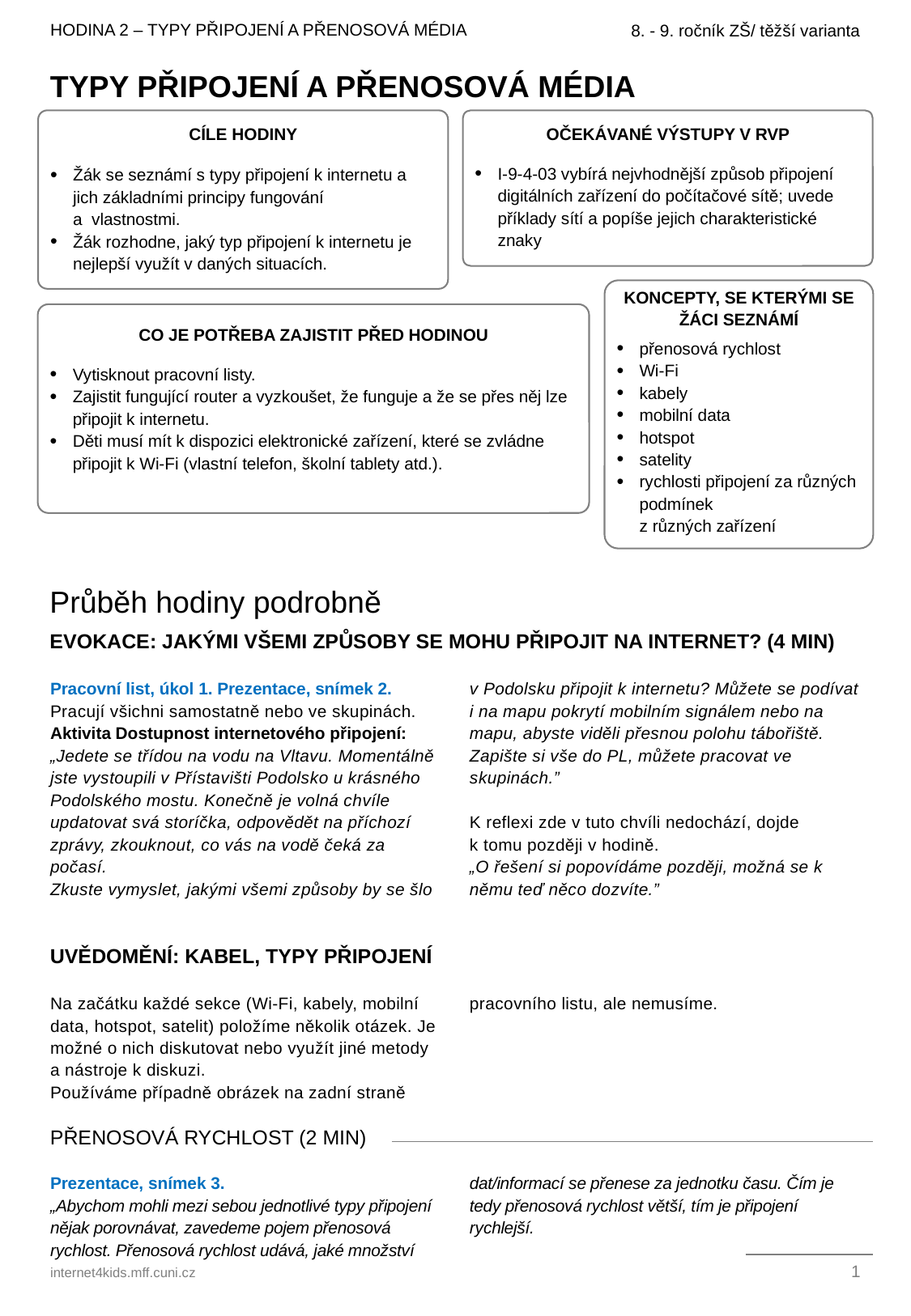

HODINA 2 – TYPY PŘIPOJENÍ A PŘENOSOVÁ MÉDIA
8. - 9. ročník ZŠ/ těžší varianta
TYPY PŘIPOJENÍ A PŘENOSOVÁ MÉDIA
CÍLE HODINY
OČEKÁVANÉ VÝSTUPY V RVP

I-9-4-03 vybírá nejvhodnější způsob připojení digitálních zařízení do počítačové sítě; uvede příklady sítí a popíše jejich charakteristické znaky
Žák se seznámí s typy připojení k internetu a jich základními principy fungování
a  vlastnostmi.
Žák rozhodne, jaký typ připojení k internetu je nejlepší využít v daných situacích.

KONCEPTY, SE KTERÝMI SE ŽÁCI SEZNÁMÍ

CO JE POTŘEBA ZAJISTIT PŘED HODINOU
přenosová rychlost
Wi-Fi
kabely
mobilní data
hotspot
satelity
rychlosti připojení za různých podmínek
z různých zařízení
Vytisknout pracovní listy.
Zajistit fungující router a vyzkoušet, že funguje a že se přes něj lze připojit k internetu.
Děti musí mít k dispozici elektronické zařízení, které se zvládne připojit k Wi-Fi (vlastní telefon, školní tablety atd.).
Průběh hodiny podrobně
Evokace: Jakými všemi způsoby se mohu připojit na internet? (4 min)
Pracovní list, úkol 1. Prezentace, snímek 2.
Pracují všichni samostatně nebo ve skupinách.
Aktivita Dostupnost internetového připojení: „Jedete se třídou na vodu na Vltavu. Momentálně jste vystoupili v Přístavišti Podolsko u krásného Podolského mostu. Konečně je volná chvíle updatovat svá storíčka, odpovědět na příchozí zprávy, zkouknout, co vás na vodě čeká za počasí.
Zkuste vymyslet, jakými všemi způsoby by se šlo v Podolsku připojit k internetu? Můžete se podívat i na mapu pokrytí mobilním signálem nebo na mapu, abyste viděli přesnou polohu tábořiště. Zapište si vše do PL, můžete pracovat ve skupinách.”
K reflexi zde v tuto chvíli nedochází, dojde
k tomu později v hodině.
„O řešení si popovídáme později, možná se k němu teď něco dozvíte.”
Uvědomění: Kabel, Typy připojení
Na začátku každé sekce (Wi-Fi, kabely, mobilní data, hotspot, satelit) položíme několik otázek. Je možné o nich diskutovat nebo využít jiné metody
a nástroje k diskuzi.
Používáme případně obrázek na zadní straně pracovního listu, ale nemusíme.

Přenosová rychlost (2 min)
Prezentace, snímek 3.
„Abychom mohli mezi sebou jednotlivé typy připojení nějak porovnávat, zavedeme pojem přenosová rychlost. Přenosová rychlost udává, jaké množství dat/informací se přenese za jednotku času. Čím je tedy přenosová rychlost větší, tím je připojení rychlejší.
1
internet4kids.mff.cuni.cz